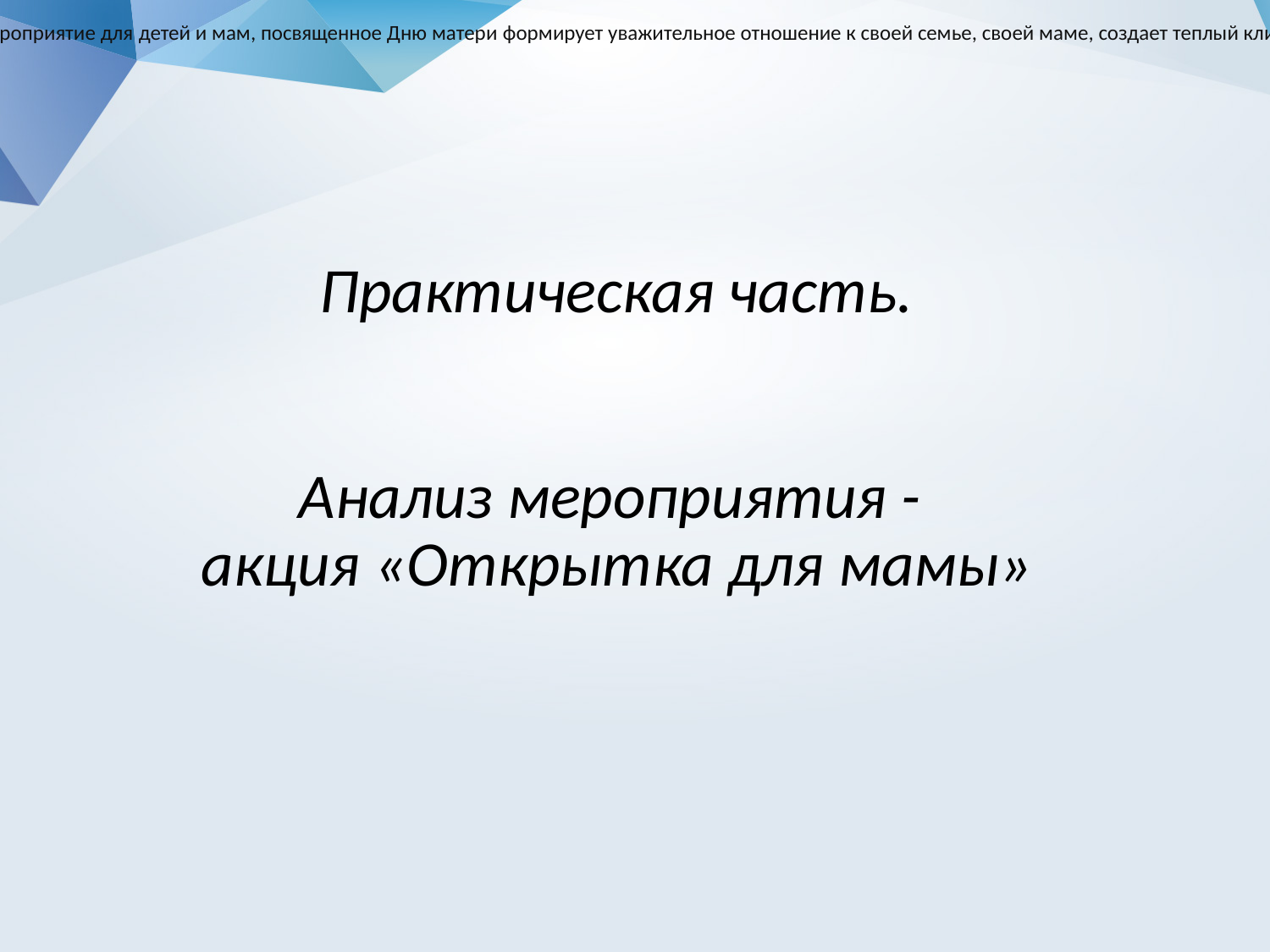

». Совместное праздничное мероприятие для детей и мам, посвященное Дню матери формирует уважительное отношение к своей семье, своей маме, создает теплый климат между мамами и детьми.
# Практическая часть. Анализ мероприятия - акция «Открытка для мамы»